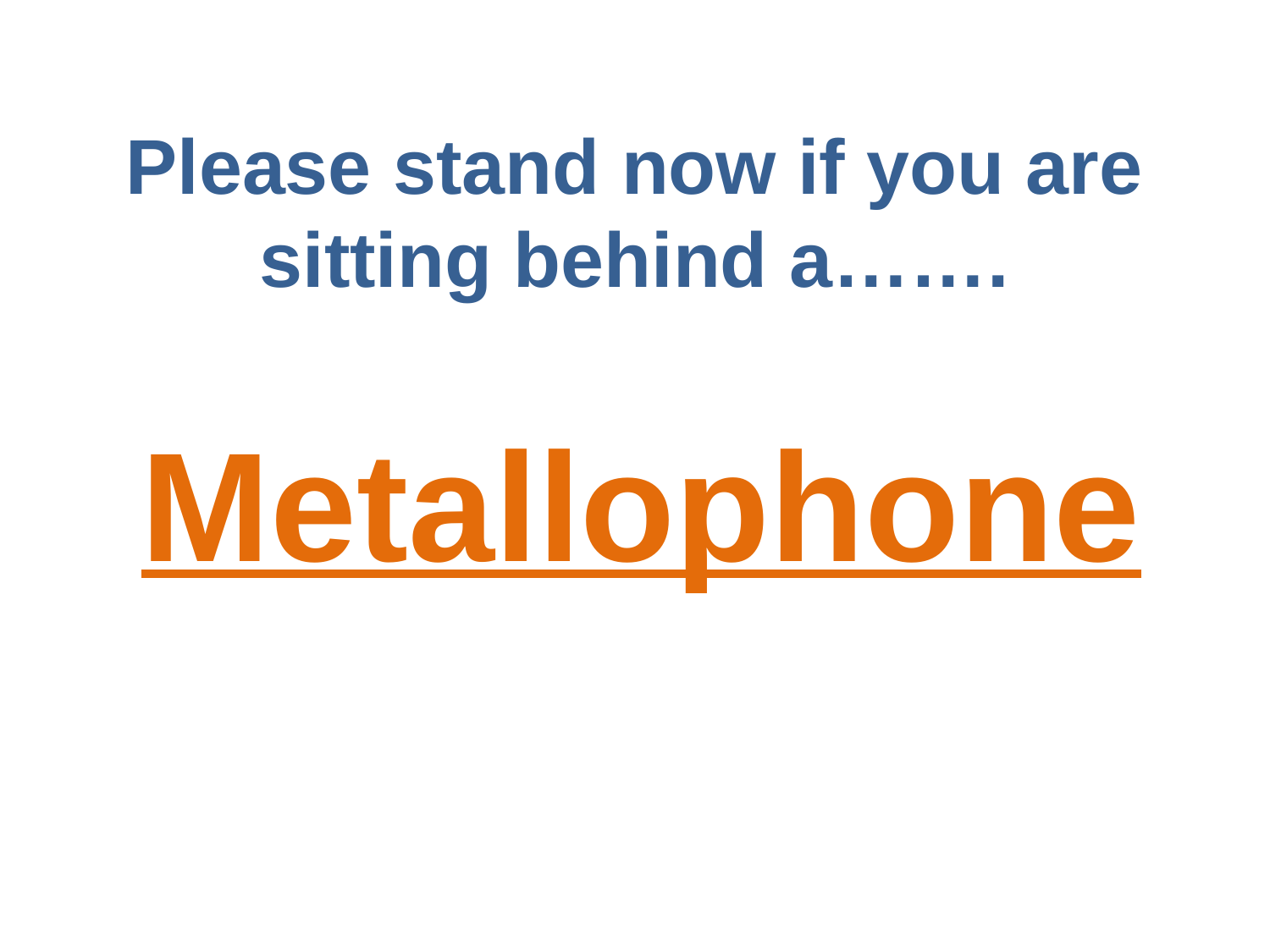

# Please stand now if you are sitting behind a…….

 Metallophone